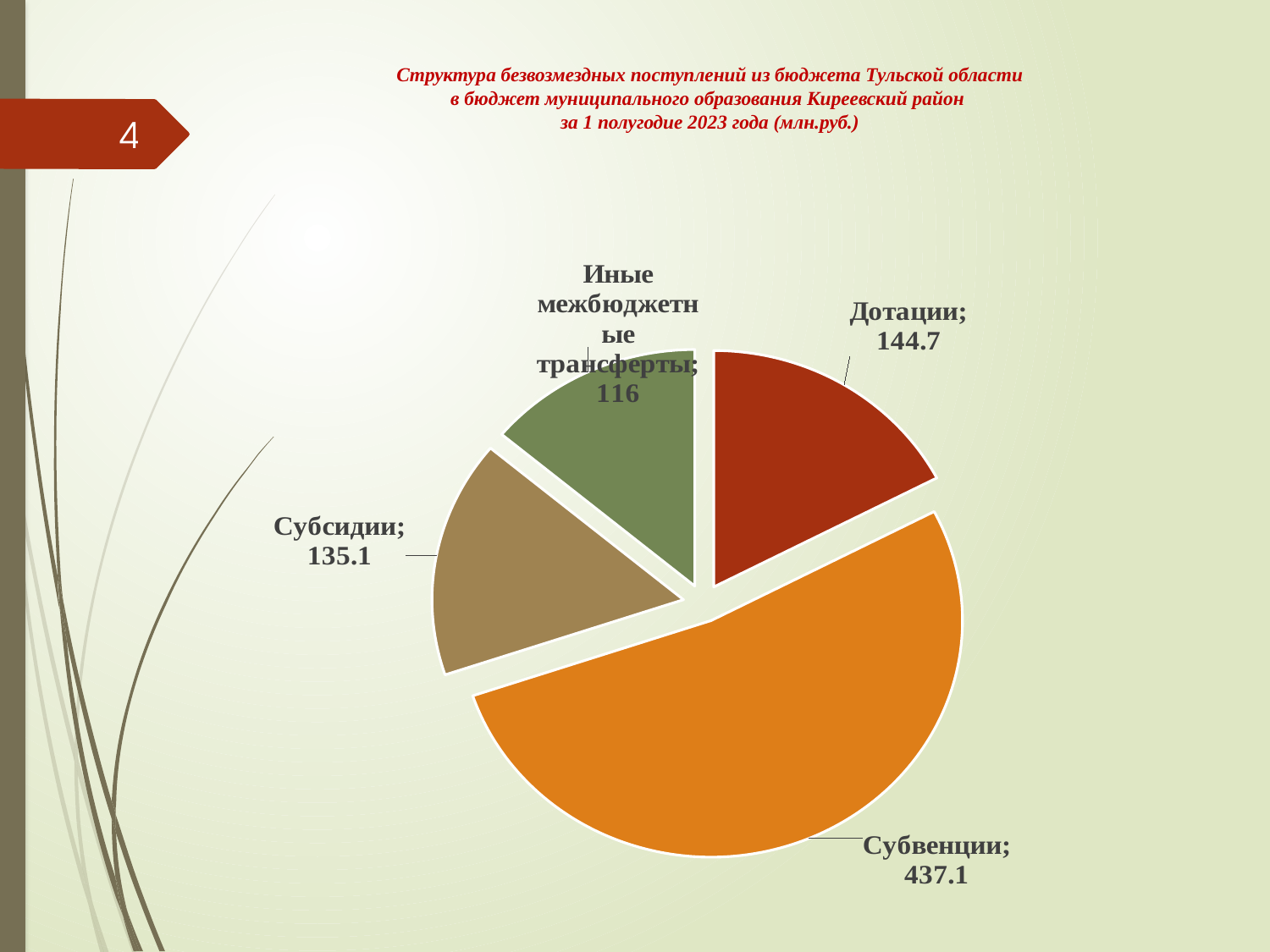

# Структура безвозмездных поступлений из бюджета Тульской области в бюджет муниципального образования Киреевский район за 1 полугодие 2023 года (млн.руб.)
4

### Chart

| Category | Столбец1 |
|---|---|
| Дотации | 144.7 |
| Субвенции | 437.1 |
| Субсидии | 135.1 |
| Иные межбюджетные трансферты | 116.0 |